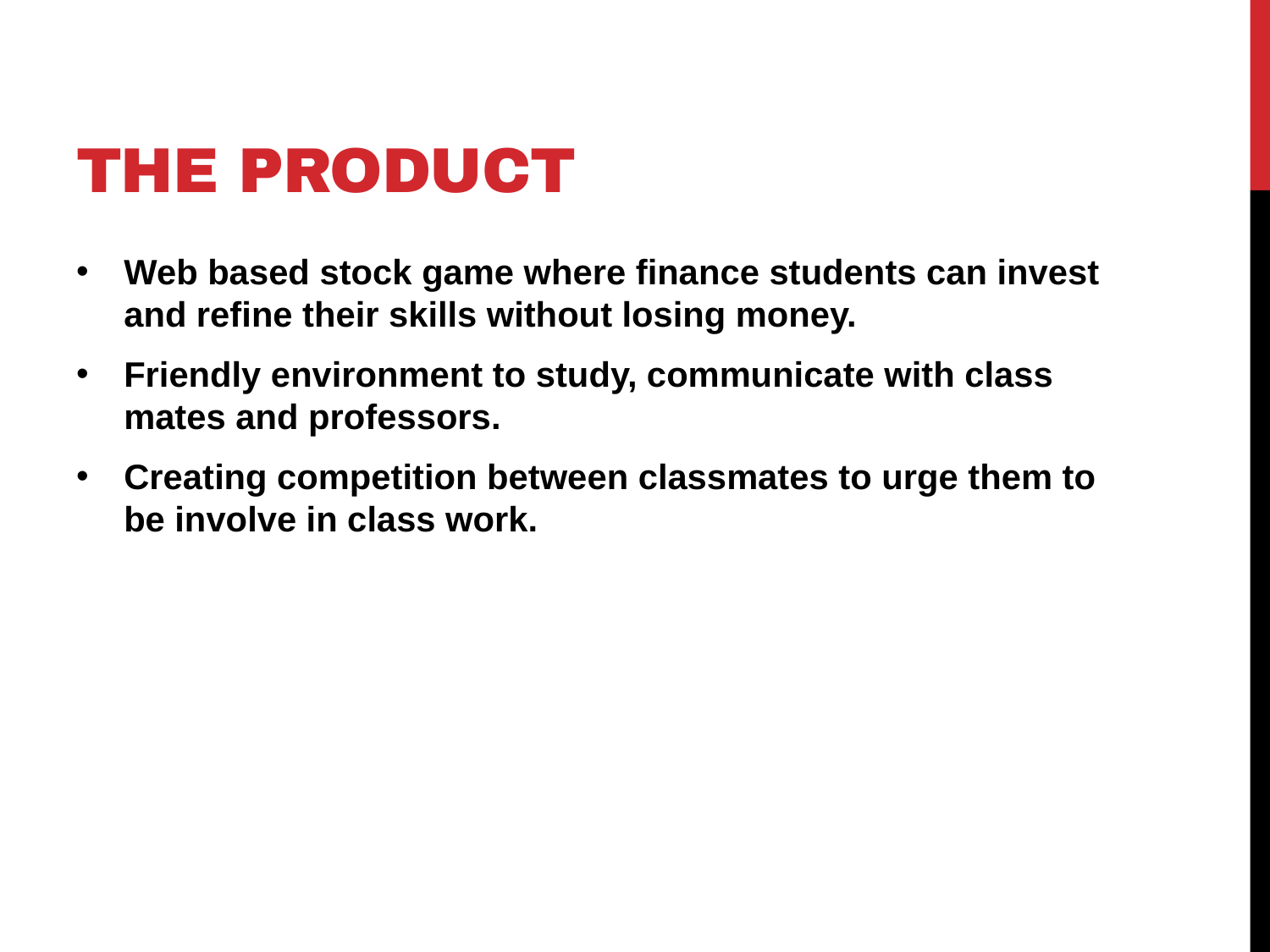

# The Product
Web based stock game where finance students can invest and refine their skills without losing money.
Friendly environment to study, communicate with class mates and professors.
Creating competition between classmates to urge them to be involve in class work.